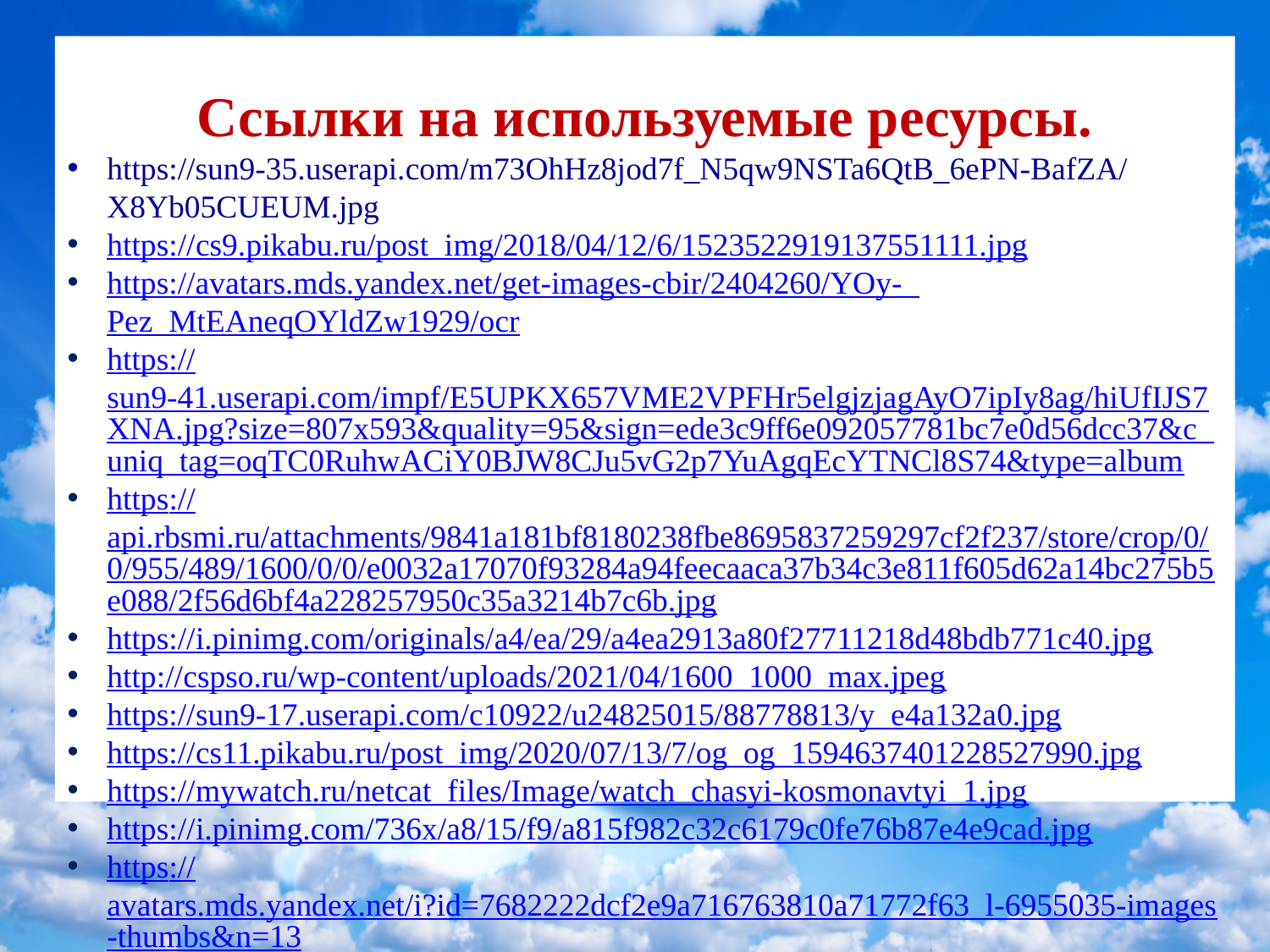

Ссылки на используемые ресурсы.
https://sun9-35.userapi.com/m73OhHz8jod7f_N5qw9NSTa6QtB_6ePN-BafZA/X8Yb05CUEUM.jpg
https://cs9.pikabu.ru/post_img/2018/04/12/6/1523522919137551111.jpg
https://avatars.mds.yandex.net/get-images-cbir/2404260/YOy-_Pez_MtEAneqOYldZw1929/ocr
https://sun9-41.userapi.com/impf/E5UPKX657VME2VPFHr5elgjzjagAyO7ipIy8ag/hiUfIJS7XNA.jpg?size=807x593&quality=95&sign=ede3c9ff6e092057781bc7e0d56dcc37&c_uniq_tag=oqTC0RuhwACiY0BJW8CJu5vG2p7YuAgqEcYTNCl8S74&type=album
https://api.rbsmi.ru/attachments/9841a181bf8180238fbe8695837259297cf2f237/store/crop/0/0/955/489/1600/0/0/e0032a17070f93284a94feecaaca37b34c3e811f605d62a14bc275b5e088/2f56d6bf4a228257950c35a3214b7c6b.jpg
https://i.pinimg.com/originals/a4/ea/29/a4ea2913a80f27711218d48bdb771c40.jpg
http://cspso.ru/wp-content/uploads/2021/04/1600_1000_max.jpeg
https://sun9-17.userapi.com/c10922/u24825015/88778813/y_e4a132a0.jpg
https://cs11.pikabu.ru/post_img/2020/07/13/7/og_og_1594637401228527990.jpg
https://mywatch.ru/netcat_files/Image/watch_chasyi-kosmonavtyi_1.jpg
https://i.pinimg.com/736x/a8/15/f9/a815f982c32c6179c0fe76b87e4e9cad.jpg
https://avatars.mds.yandex.net/i?id=7682222dcf2e9a716763810a71772f63_l-6955035-images-thumbs&n=13